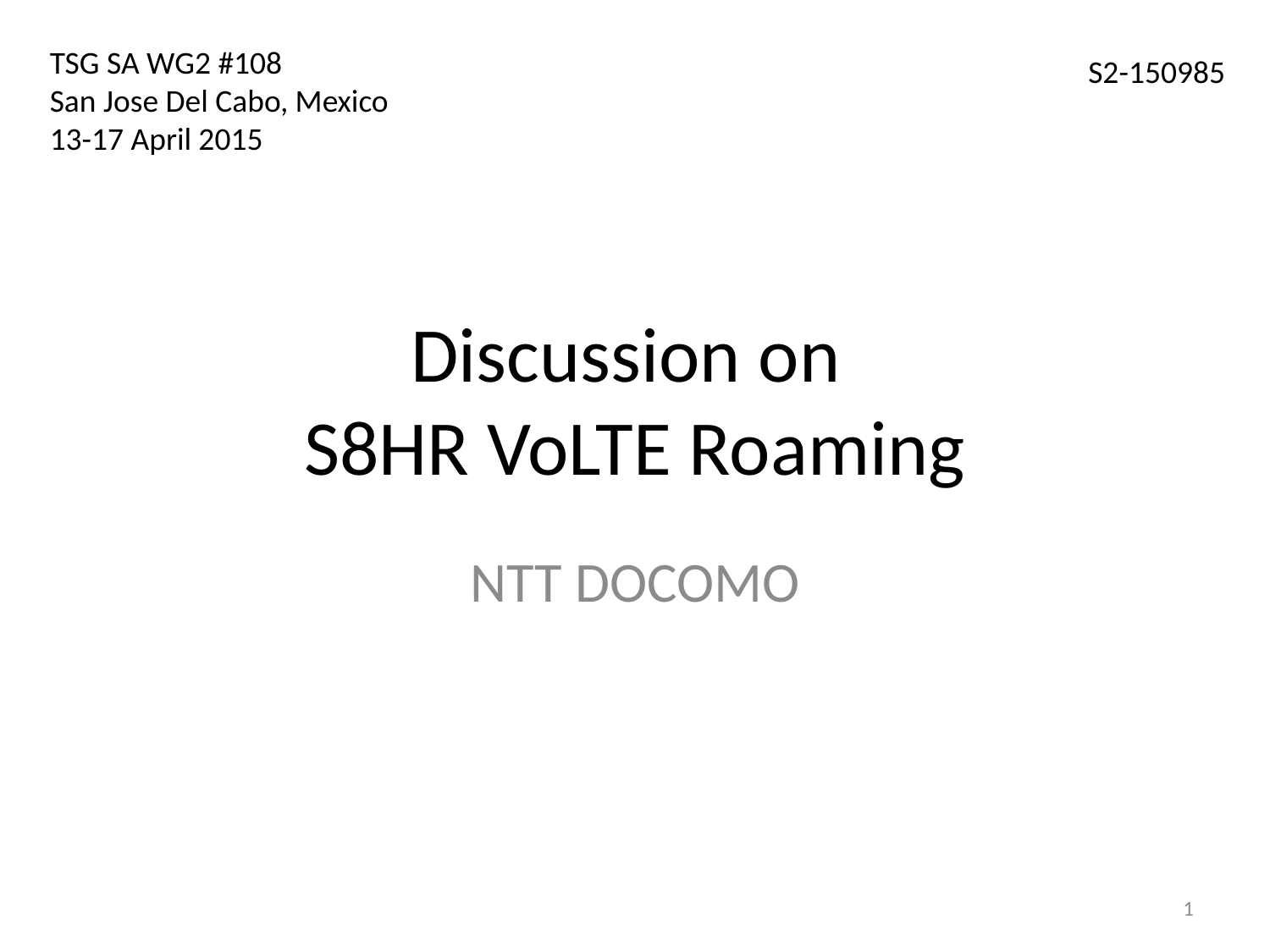

TSG SA WG2 #108
San Jose Del Cabo, Mexico
13-17 April 2015
S2-150985
# Discussion on S8HR VoLTE Roaming
NTT DOCOMO
1